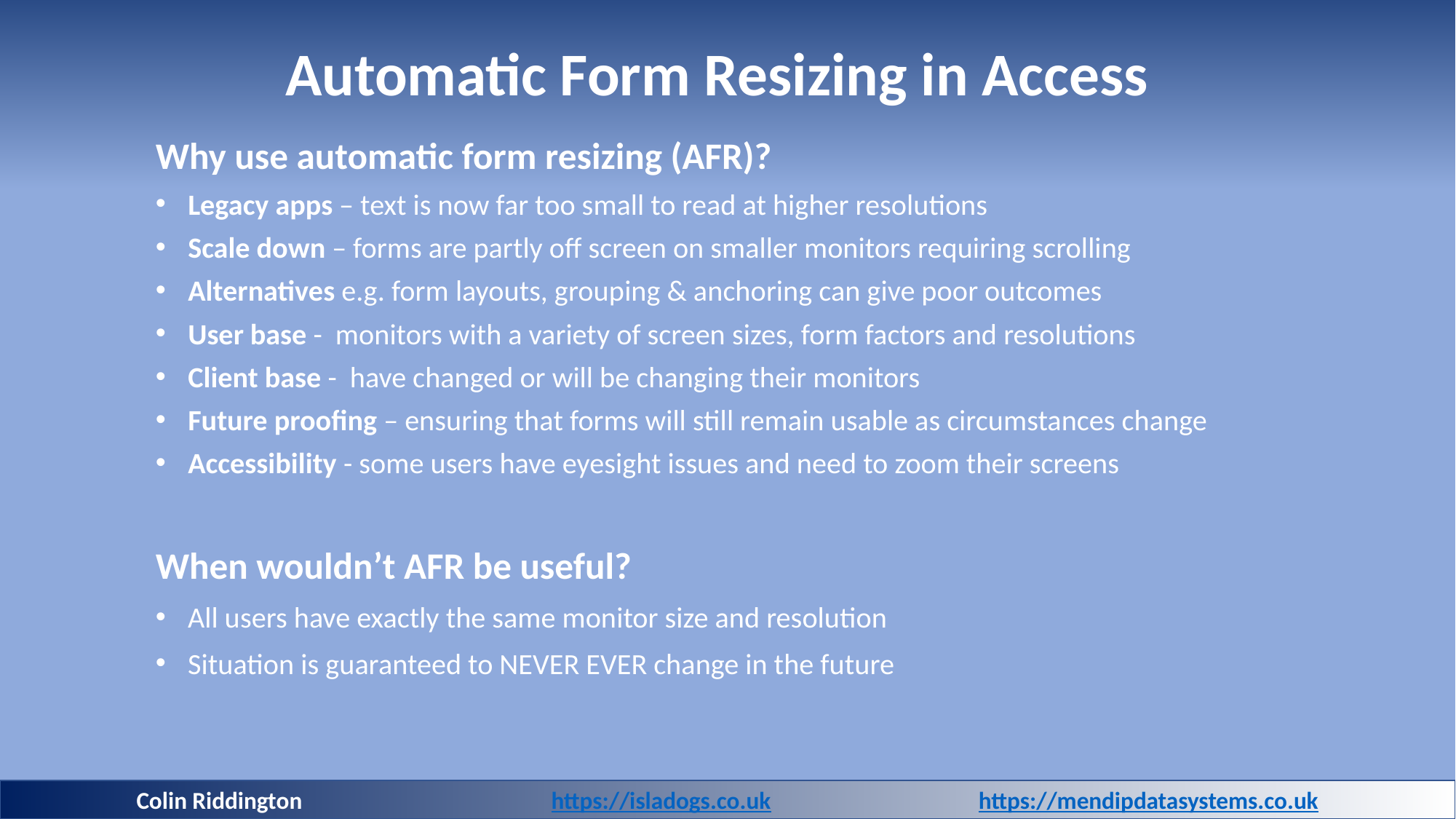

# Automatic Form Resizing in Access
Why use automatic form resizing (AFR)?
Legacy apps – text is now far too small to read at higher resolutions
Scale down – forms are partly off screen on smaller monitors requiring scrolling
Alternatives e.g. form layouts, grouping & anchoring can give poor outcomes
User base -  monitors with a variety of screen sizes, form factors and resolutions
Client base -  have changed or will be changing their monitors
Future proofing – ensuring that forms will still remain usable as circumstances change
Accessibility - some users have eyesight issues and need to zoom their screens

When wouldn’t AFR be useful?
All users have exactly the same monitor size and resolution
Situation is guaranteed to NEVER EVER change in the future

Colin Riddington		                https://isladogs.co.uk                                      https://mendipdatasystems.co.uk